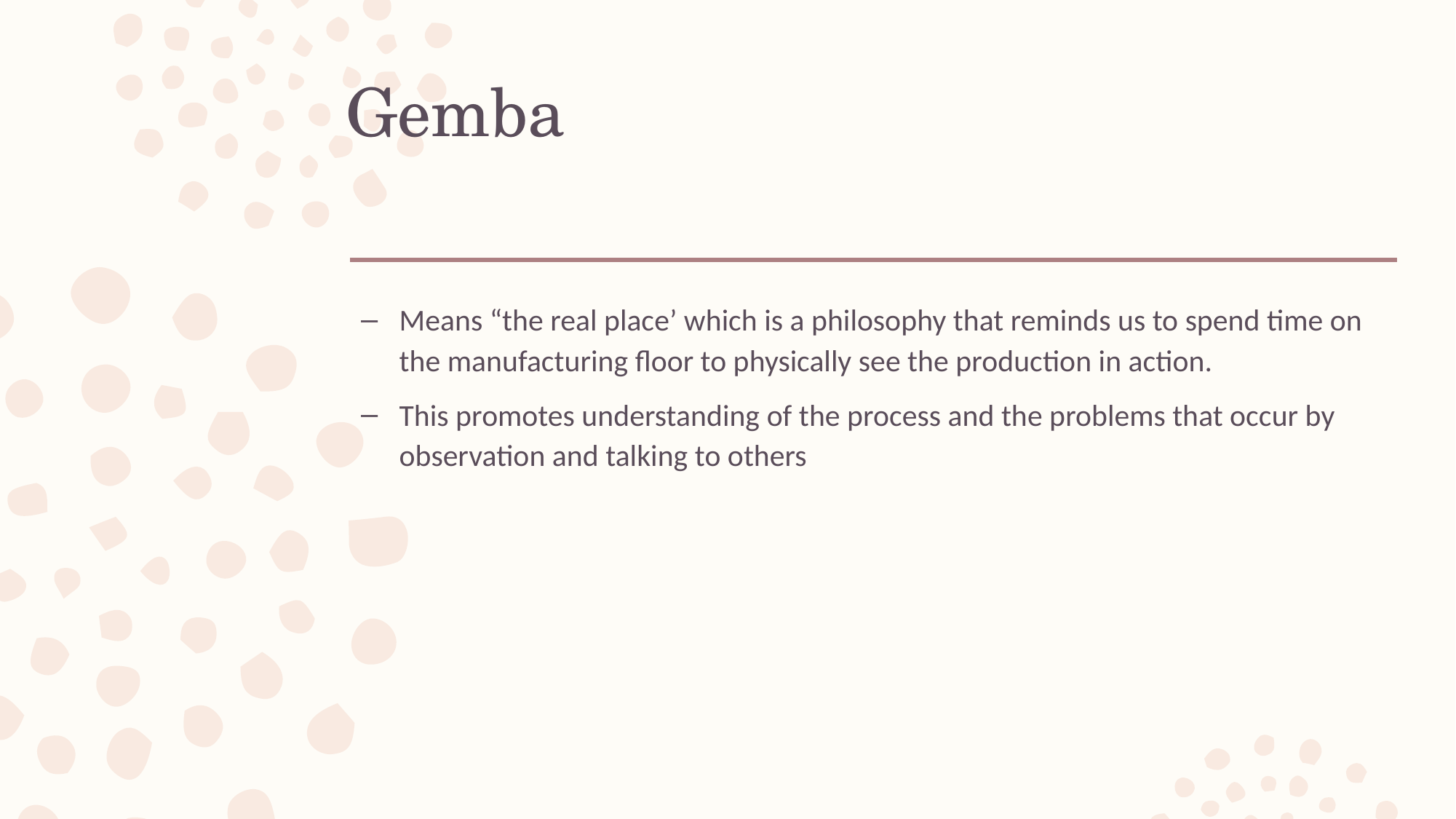

# Gemba
Means “the real place’ which is a philosophy that reminds us to spend time on the manufacturing floor to physically see the production in action.
This promotes understanding of the process and the problems that occur by observation and talking to others